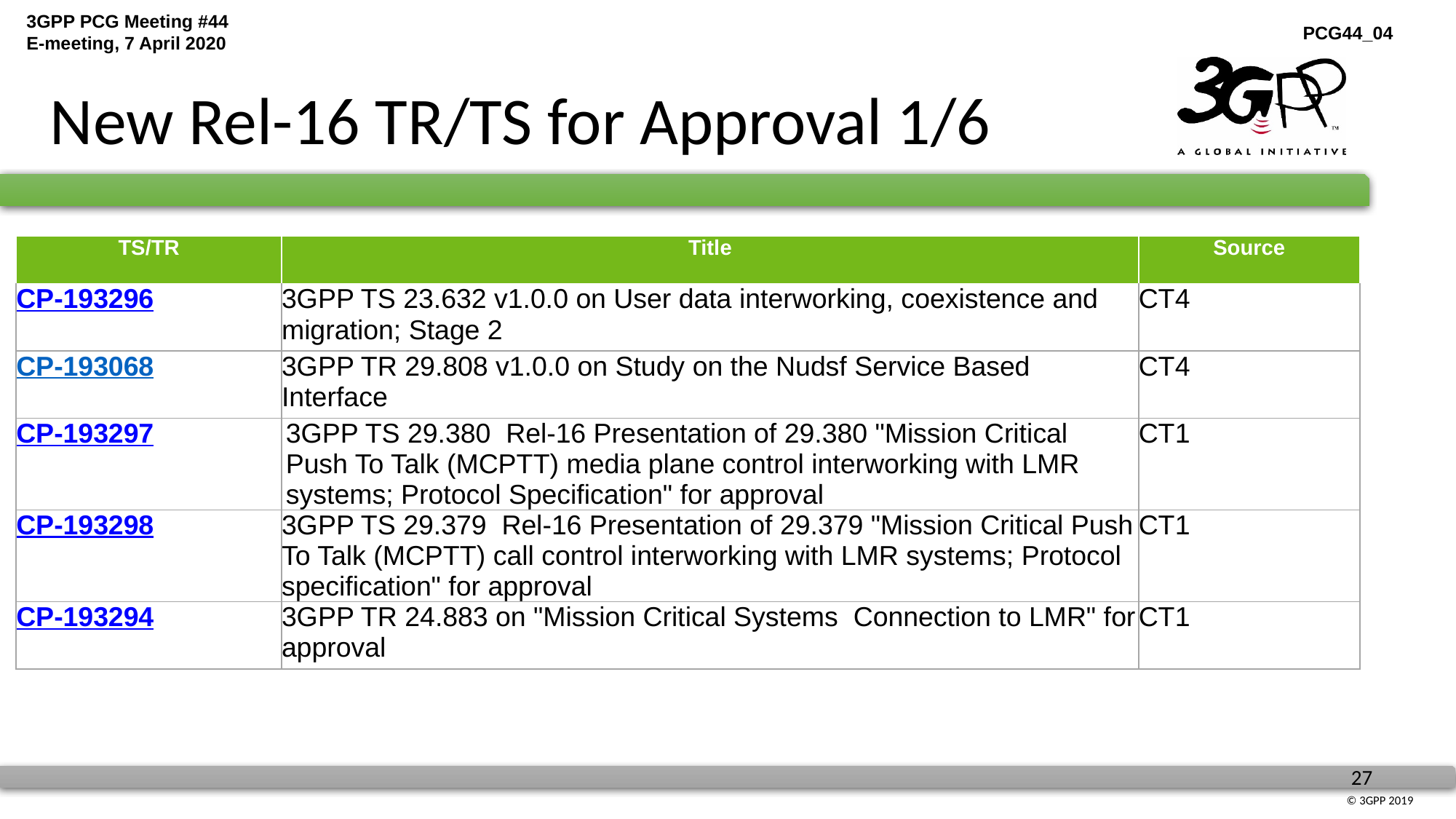

# New Rel-16 TR/TS for Approval 1/6
| TS/TR | Title | Source |
| --- | --- | --- |
| CP-193296 | 3GPP TS 23.632 v1.0.0 on User data interworking, coexistence and migration; Stage 2 | CT4 |
| CP-193068 | 3GPP TR 29.808 v1.0.0 on Study on the Nudsf Service Based Interface | CT4 |
| CP-193297 | 3GPP TS 29.380 Rel-16 Presentation of 29.380 "Mission Critical Push To Talk (MCPTT) media plane control interworking with LMR systems; Protocol Specification" for approval | CT1 |
| CP-193298 | 3GPP TS 29.379 Rel-16 Presentation of 29.379 "Mission Critical Push To Talk (MCPTT) call control interworking with LMR systems; Protocol specification" for approval | CT1 |
| CP-193294 | 3GPP TR 24.883 on "Mission Critical Systems Connection to LMR" for approval | CT1 |